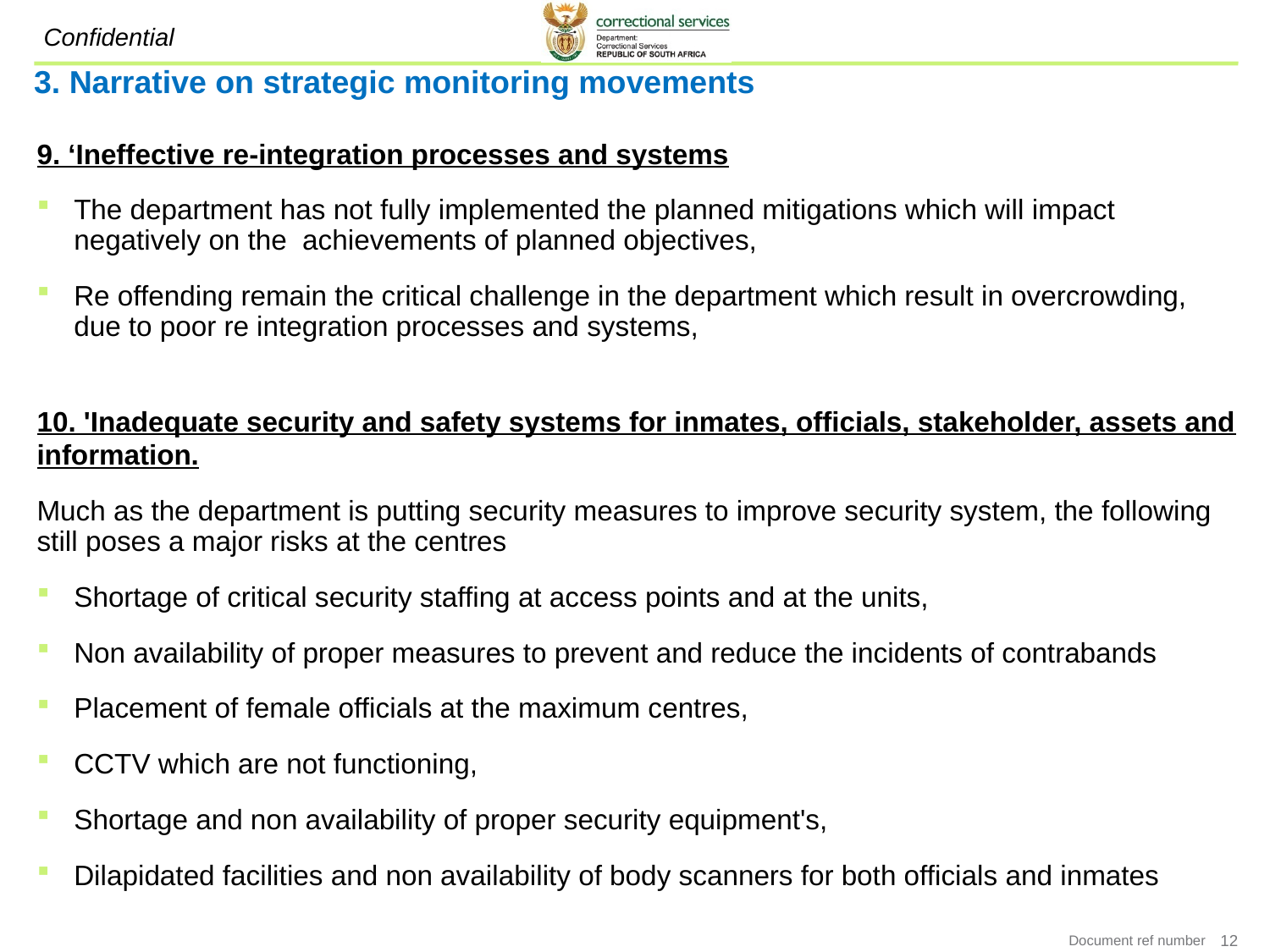

# 3. Narrative on strategic monitoring movements
9. ‘Ineffective re-integration processes and systems
The department has not fully implemented the planned mitigations which will impact negatively on the  achievements of planned objectives,
Re offending remain the critical challenge in the department which result in overcrowding, due to poor re integration processes and systems,

10. 'Inadequate security and safety systems for inmates, officials, stakeholder, assets and information.
Much as the department is putting security measures to improve security system, the following still poses a major risks at the centres
Shortage of critical security staffing at access points and at the units,
Non availability of proper measures to prevent and reduce the incidents of contrabands
Placement of female officials at the maximum centres,
CCTV which are not functioning,
Shortage and non availability of proper security equipment's,
Dilapidated facilities and non availability of body scanners for both officials and inmates